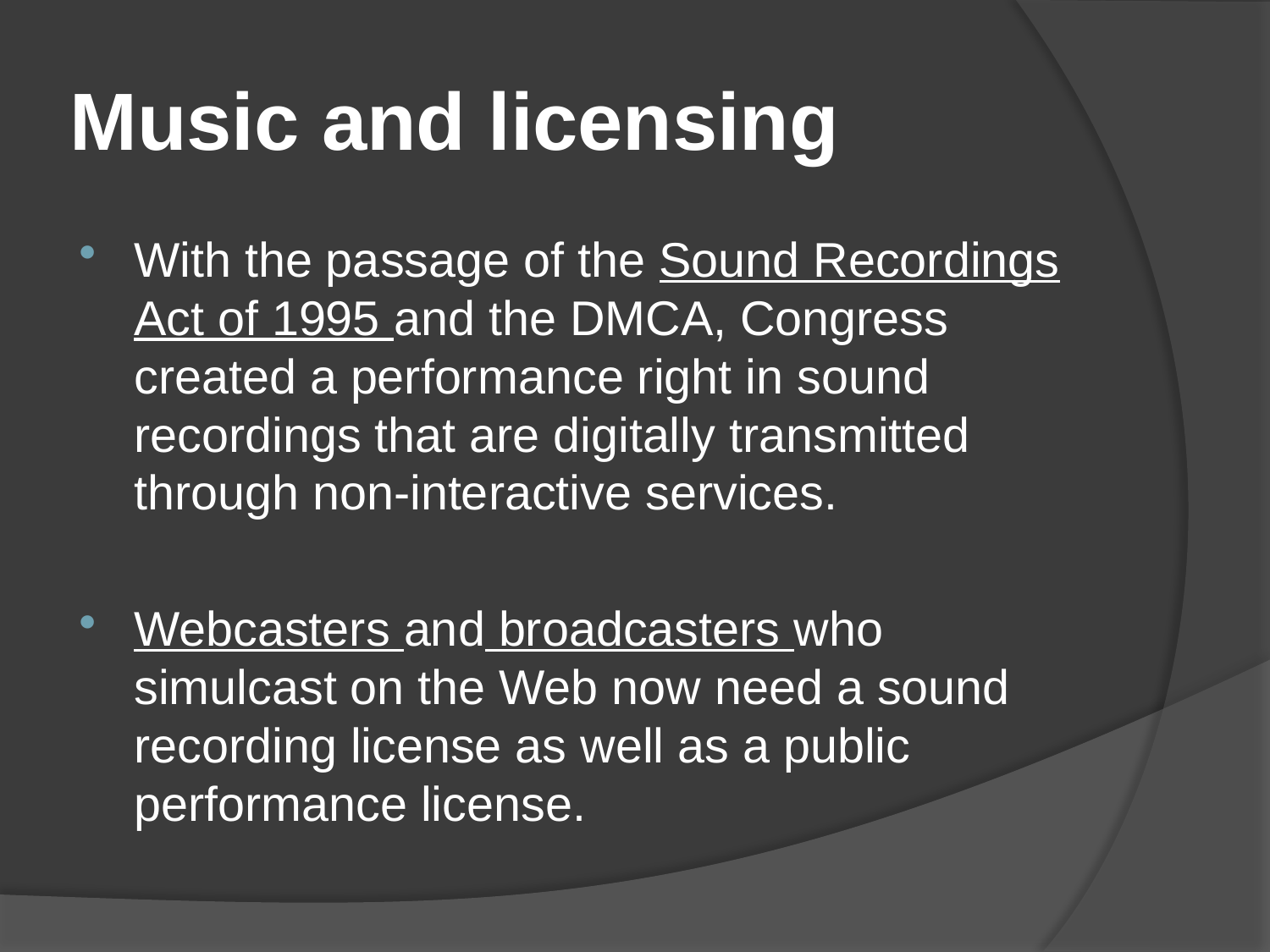

# Music and licensing
With the passage of the Sound Recordings Act of 1995 and the DMCA, Congress created a performance right in sound recordings that are digitally transmitted through non-interactive services.

Webcasters and broadcasters who simulcast on the Web now need a sound recording license as well as a public performance license.